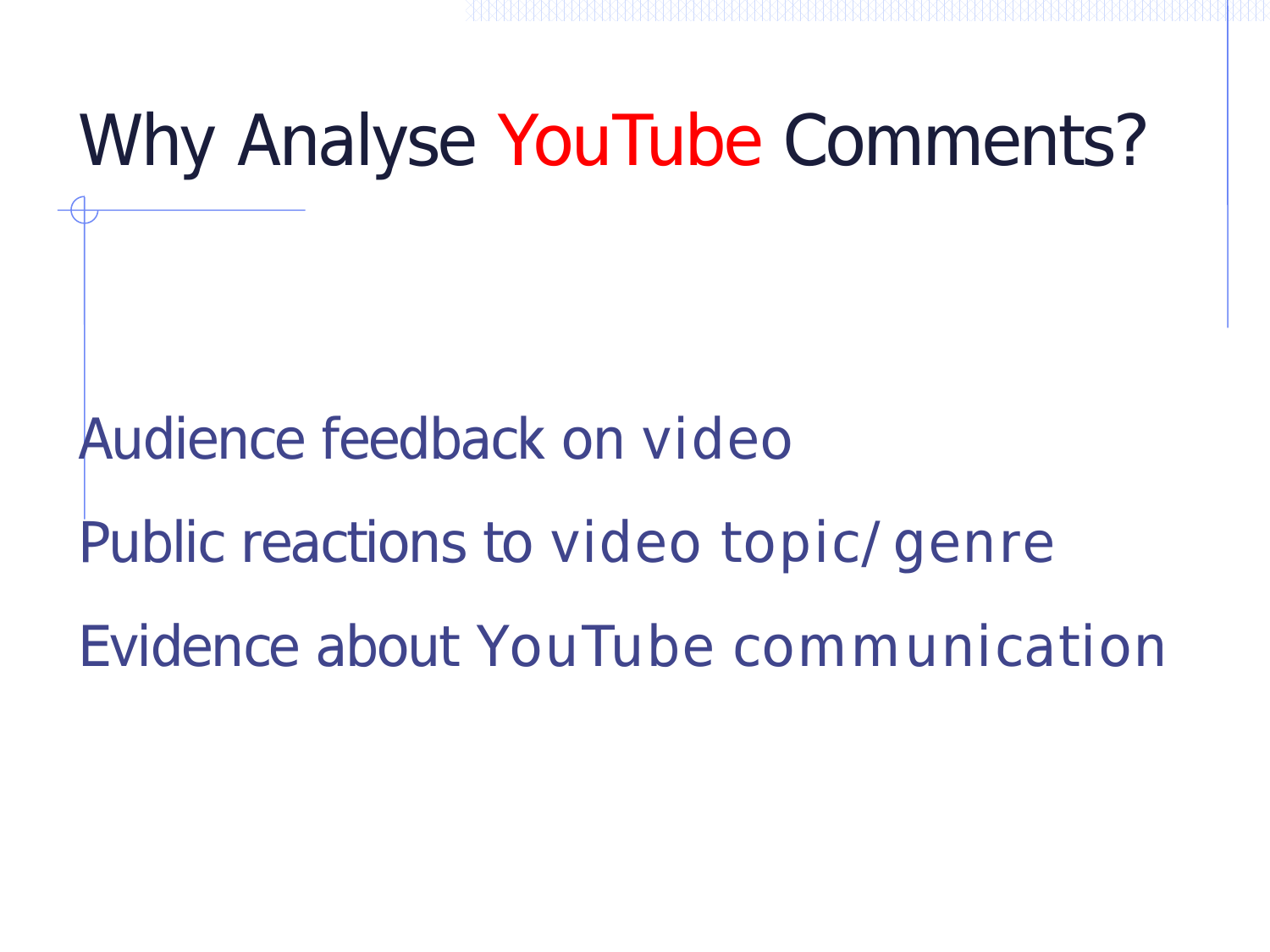

# Why Analyse YouTube Comments?
Audience feedback on video

Public reactions to video topic/genre

Evidence about YouTube communication